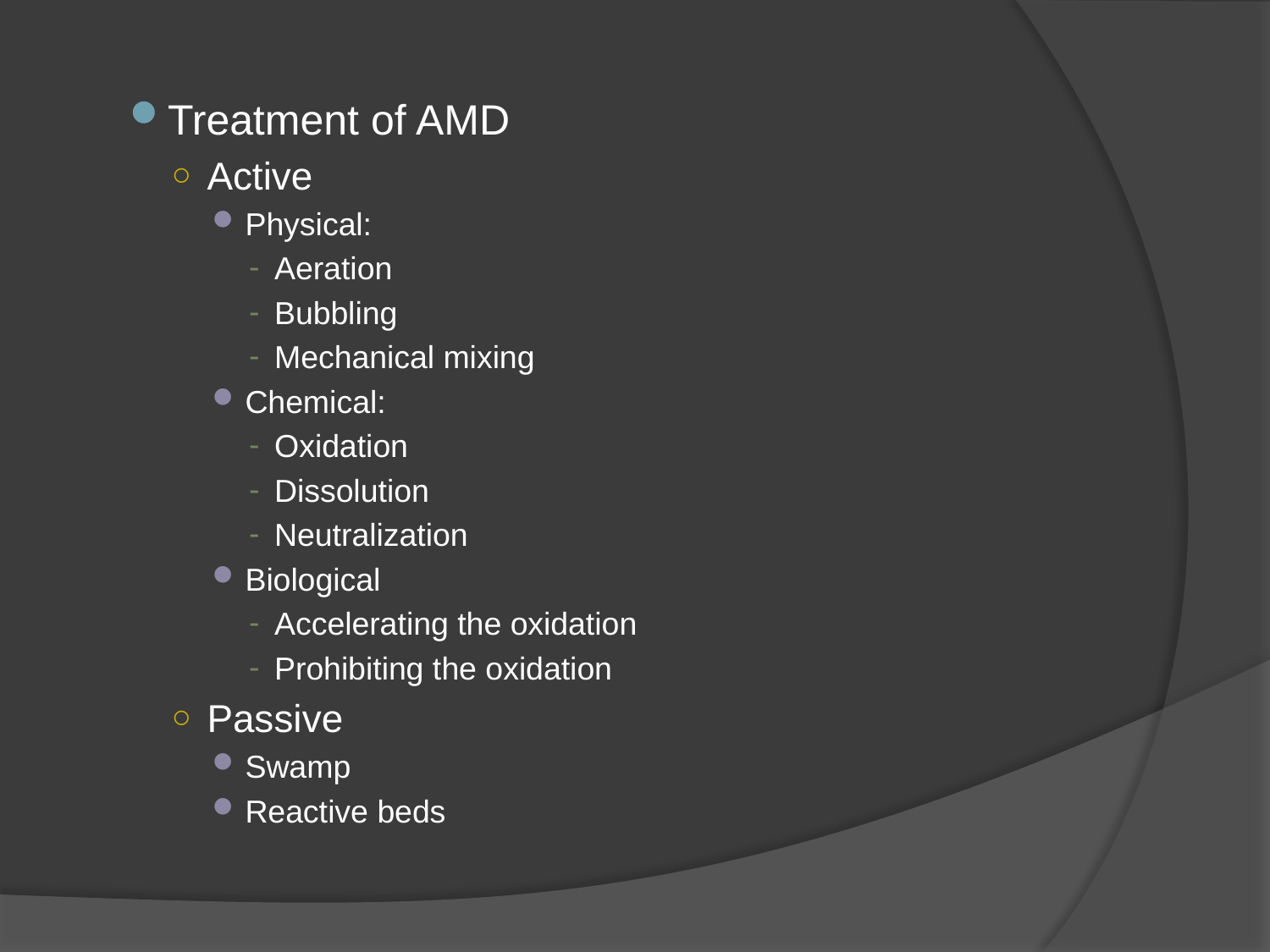

Treatment of AMD
Active
Physical:
Aeration
Bubbling
Mechanical mixing
Chemical:
Oxidation
Dissolution
Neutralization
Biological
Accelerating the oxidation
Prohibiting the oxidation
Passive
Swamp
Reactive beds